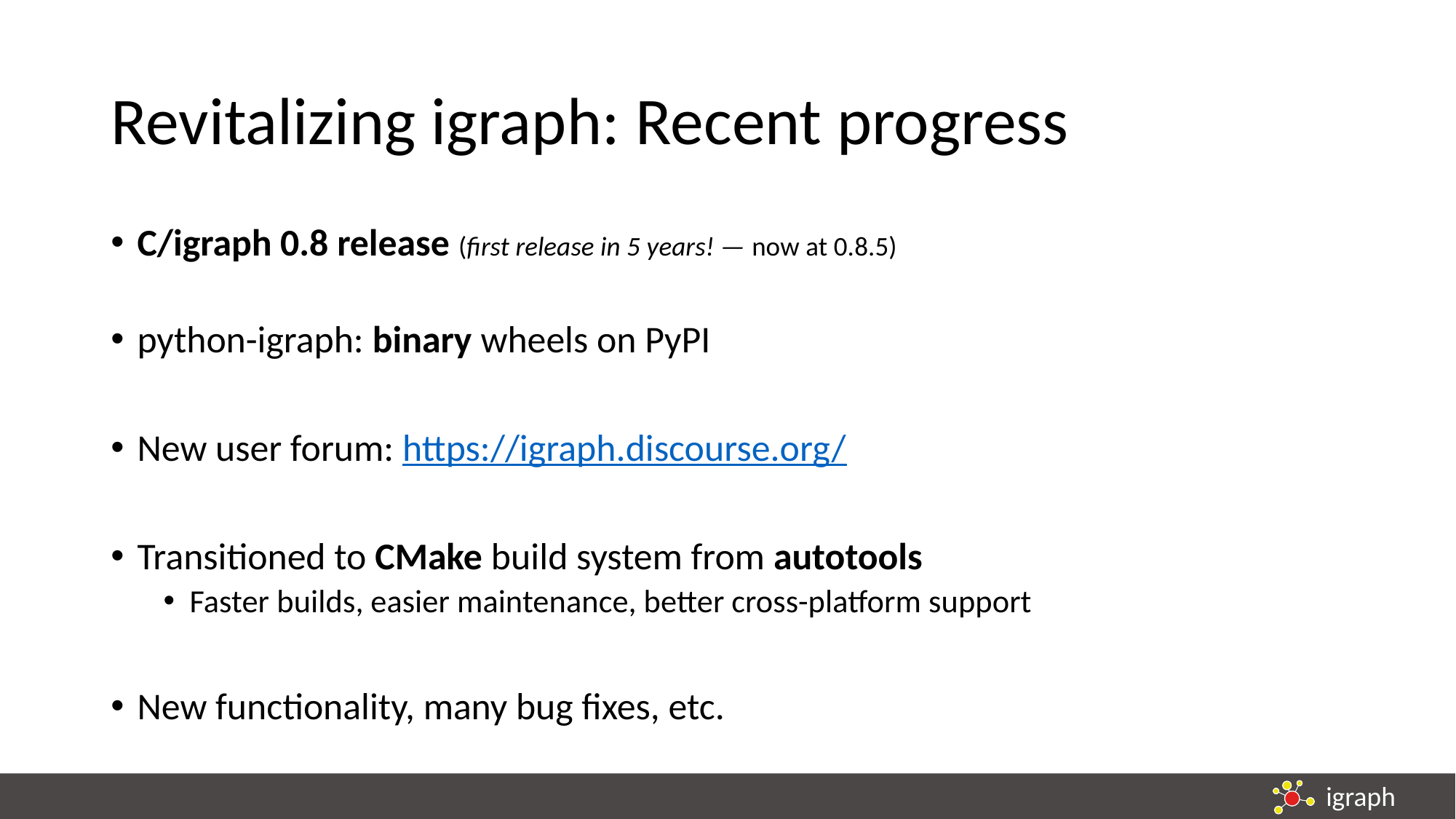

# Revitalizing igraph: Recent progress
C/igraph 0.8 release (first release in 5 years! — now at 0.8.5)

python-igraph: binary wheels on PyPI

New user forum: https://igraph.discourse.org/

Transitioned to CMake build system from autotools
Faster builds, easier maintenance, better cross-platform support

New functionality, many bug fixes, etc.